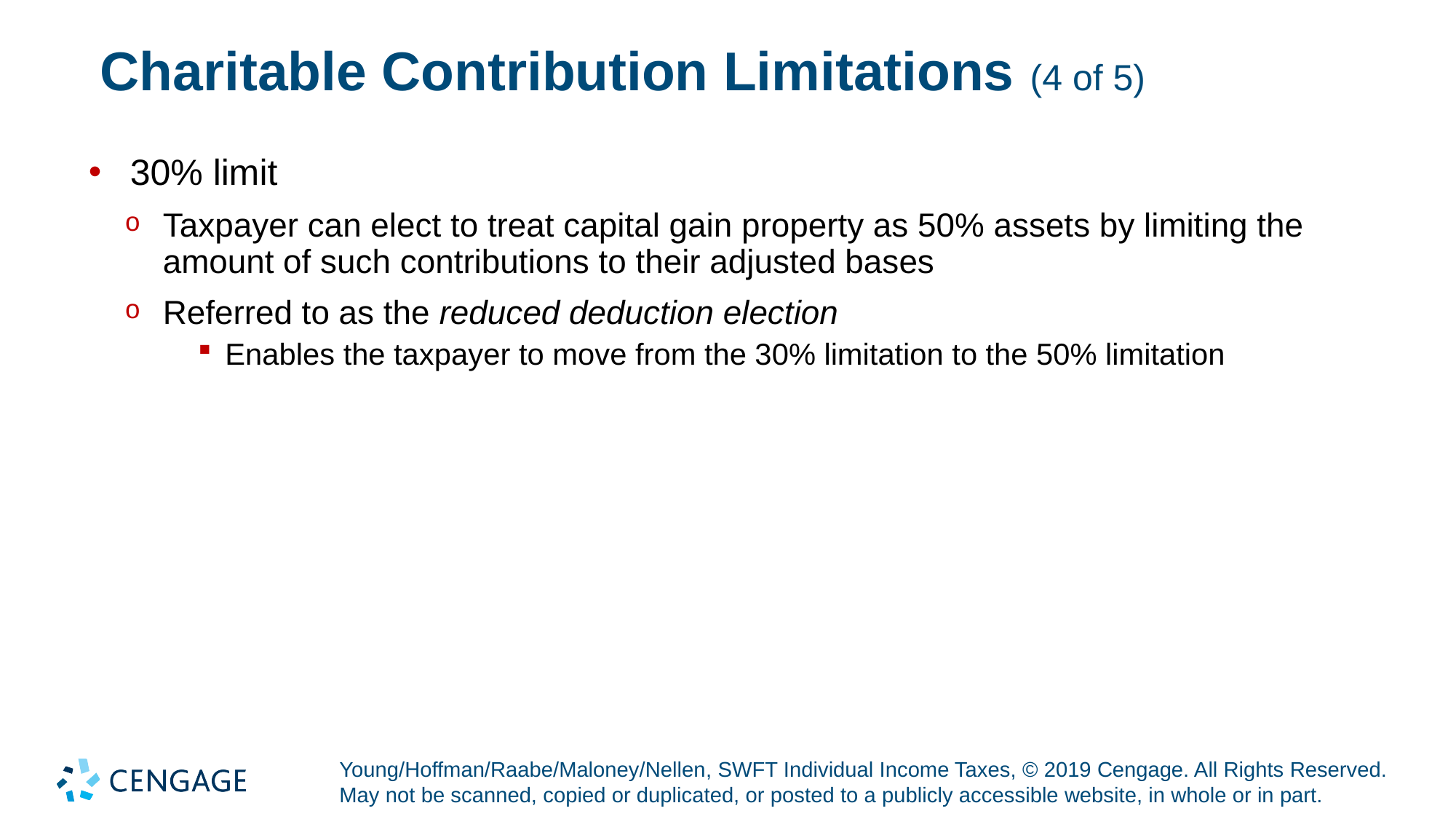

# Charitable Contribution Limitations (4 of 5)
30% limit
Taxpayer can elect to treat capital gain property as 50% assets by limiting the amount of such contributions to their adjusted bases
Referred to as the reduced deduction election
Enables the taxpayer to move from the 30% limitation to the 50% limitation